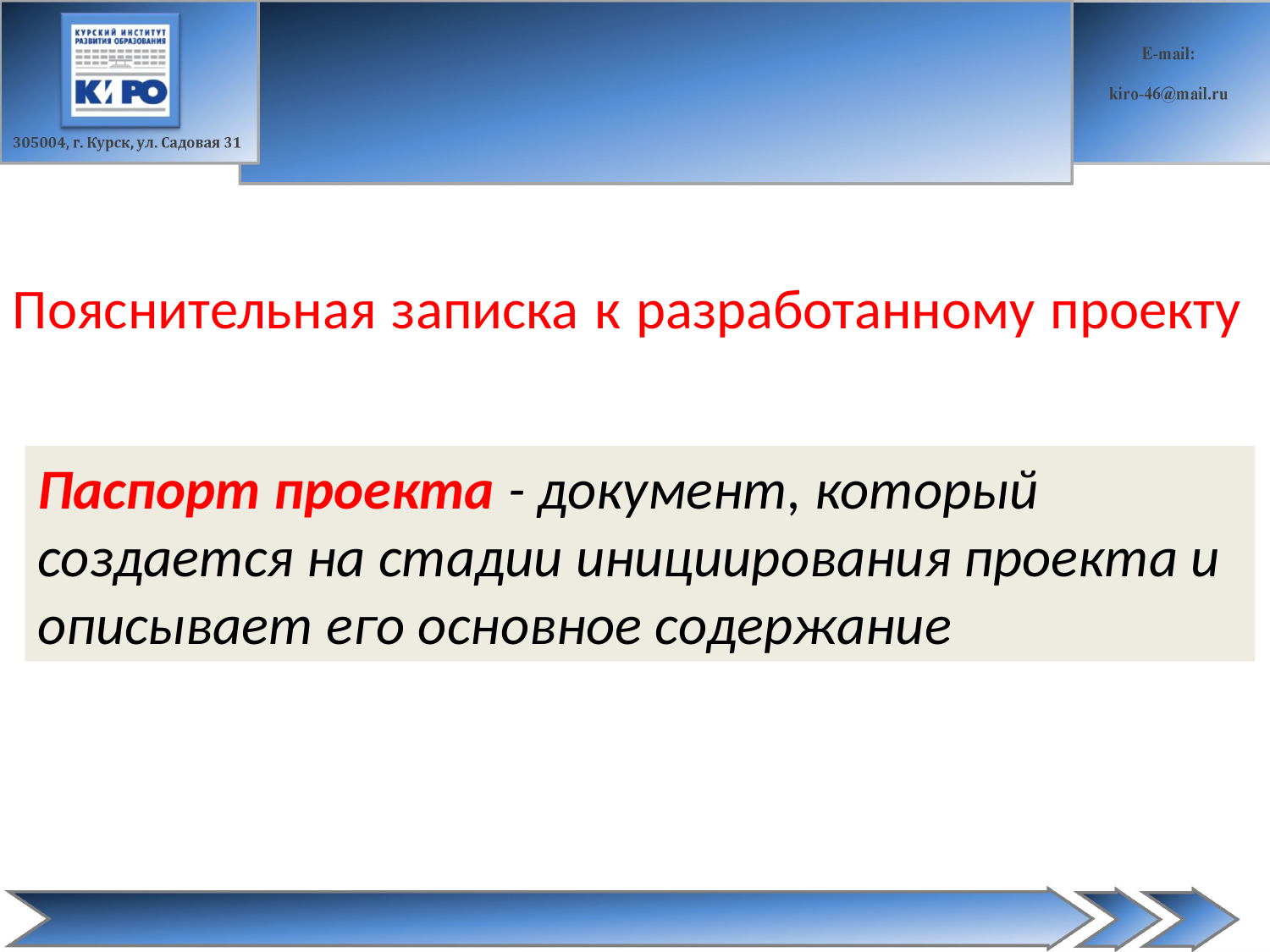

#
Пояснительная записка к разработанному проекту
Паспорт проекта - документ, который создается на стадии инициирования проекта и описывает его основное содержание